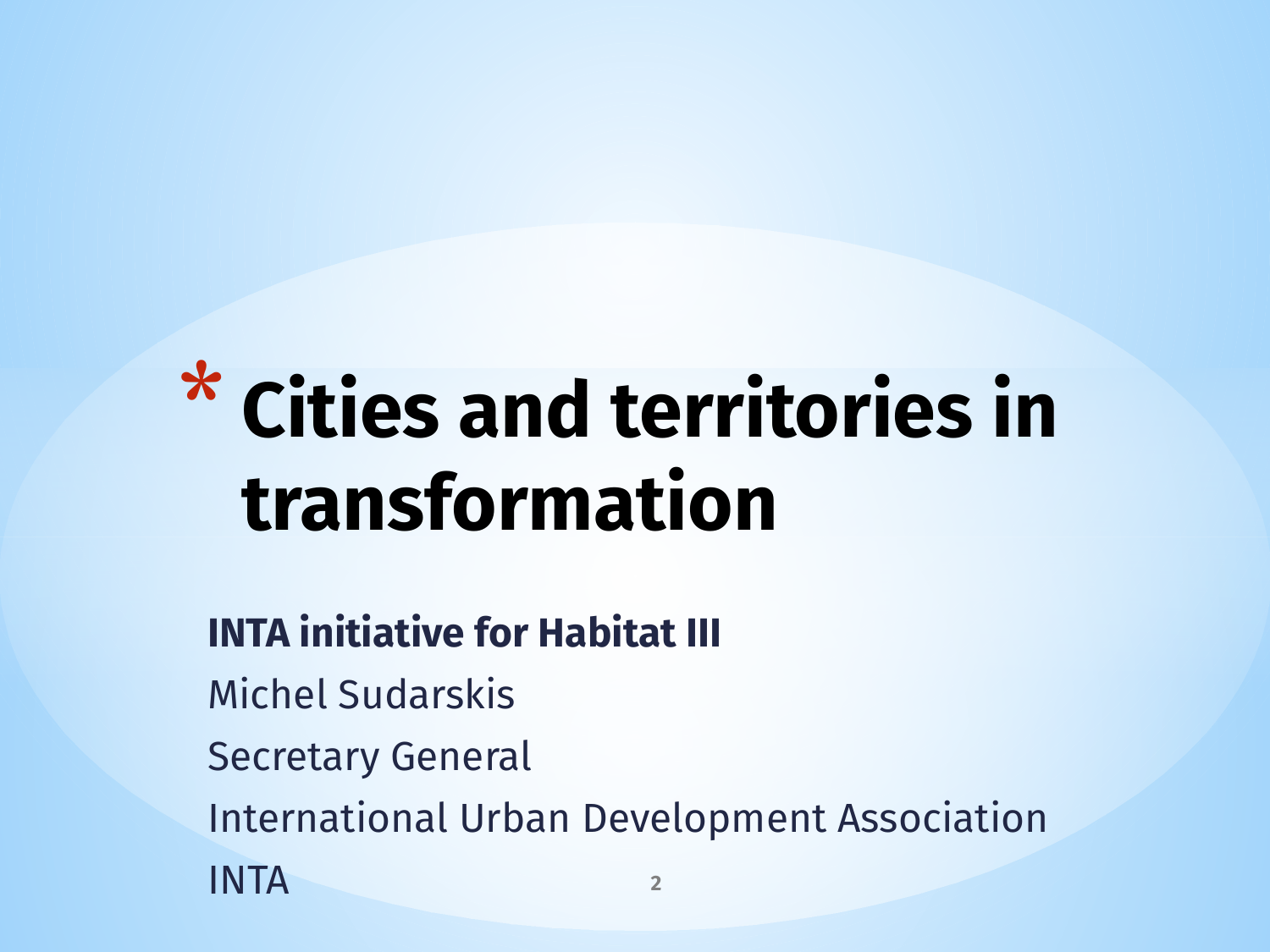

# Cities and territories in transformation
INTA initiative for Habitat III
Michel Sudarskis
Secretary General
International Urban Development Association
INTA
2